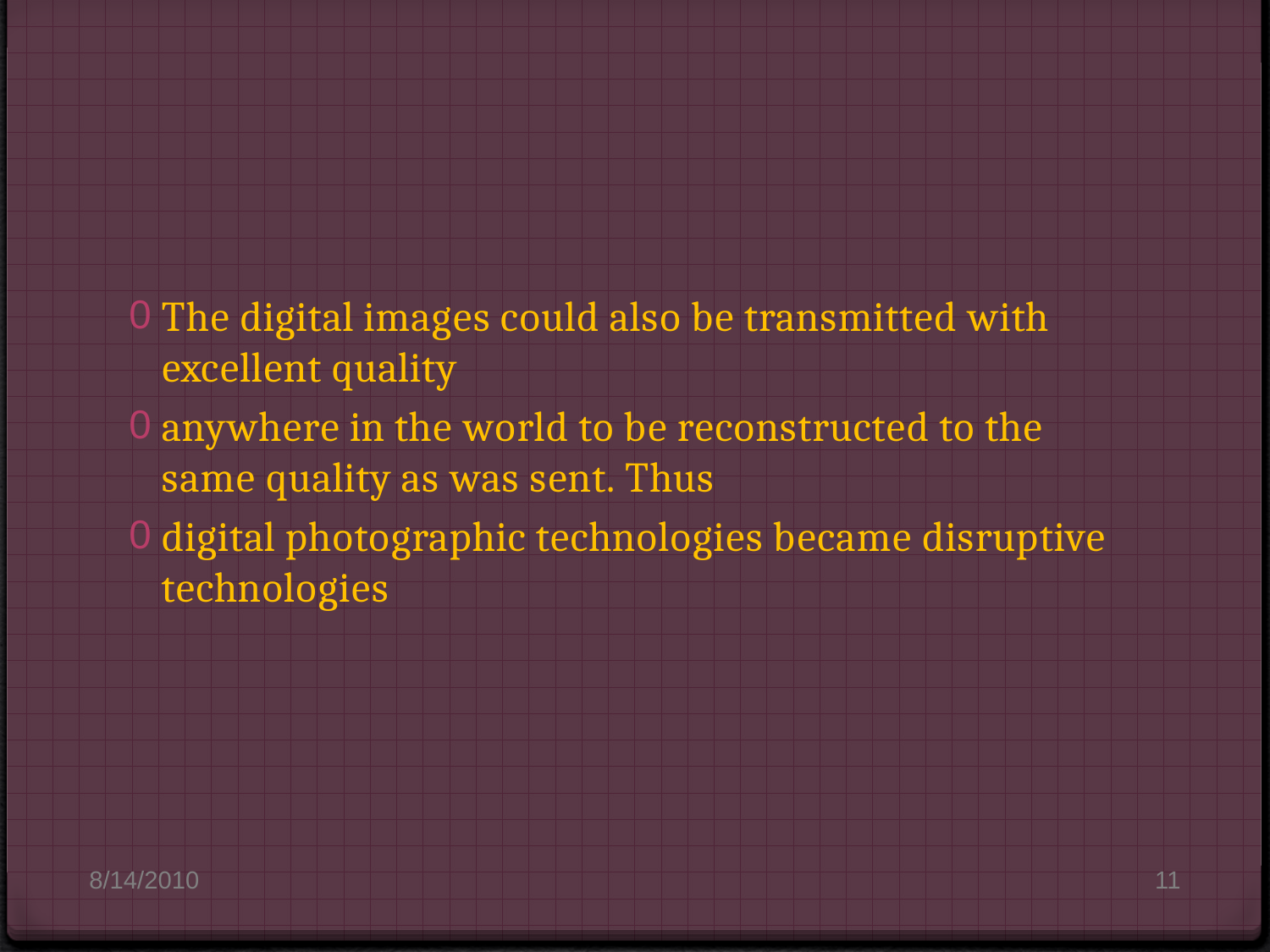

#
The digital images could also be transmitted with excellent quality
anywhere in the world to be reconstructed to the same quality as was sent. Thus
digital photographic technologies became disruptive technologies
8/14/2010

11